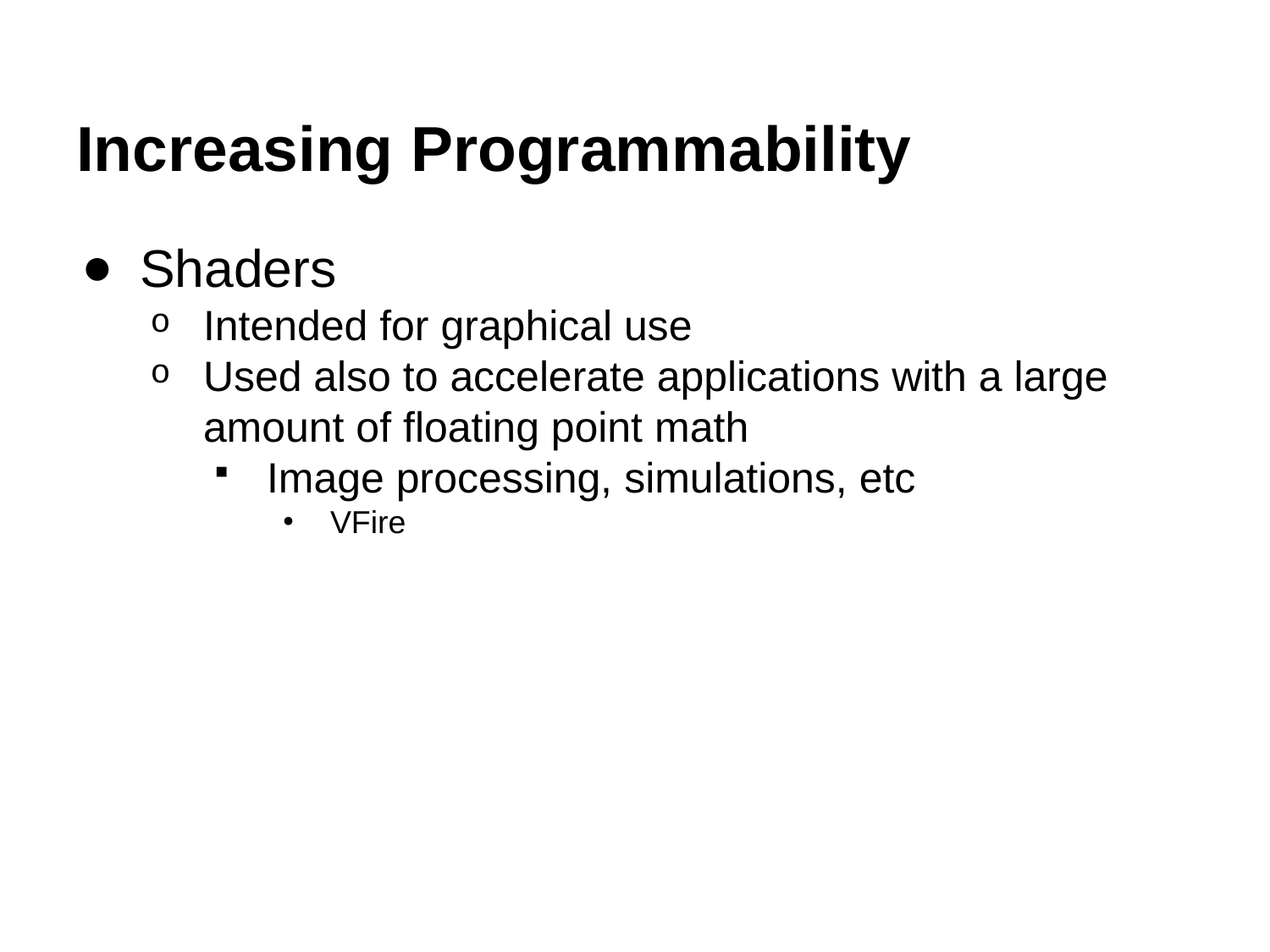

# Increasing Programmability
Shaders
Intended for graphical use
Used also to accelerate applications with a large amount of floating point math
Image processing, simulations, etc
VFire